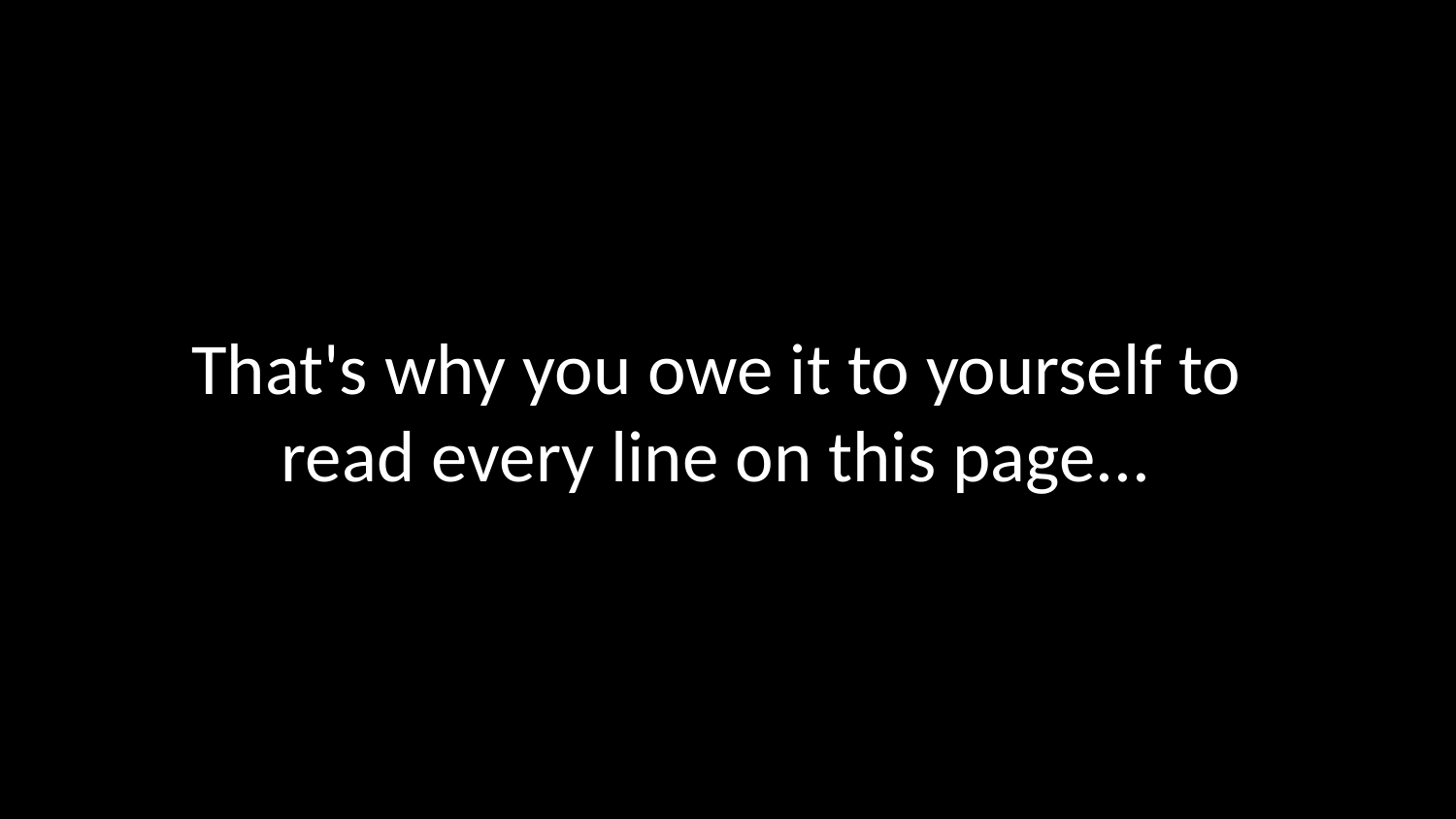

# That's why you owe it to yourself to read every line on this page...